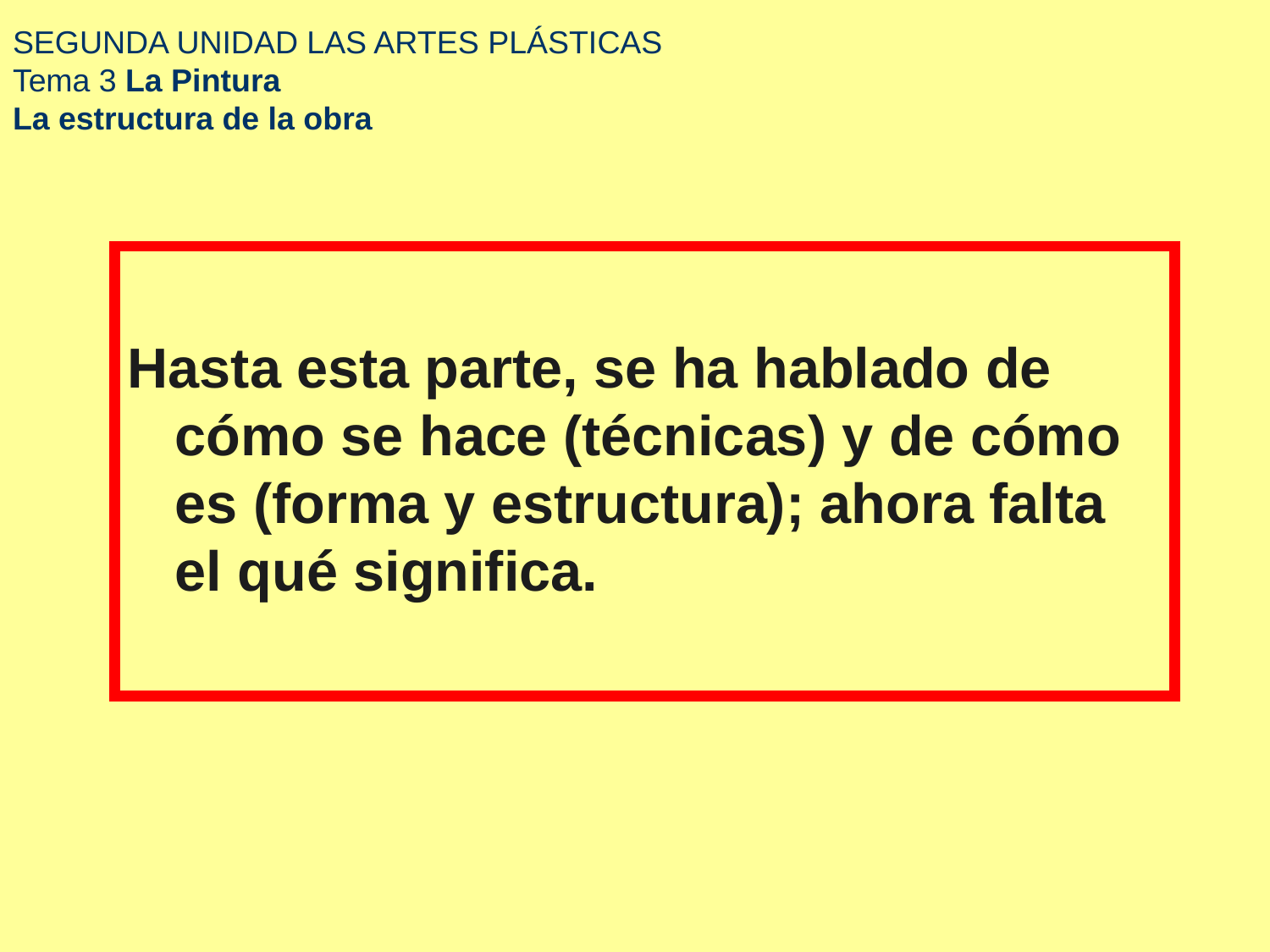

# SEGUNDA UNIDAD LAS ARTES PLÁSTICAS Tema 3 La Pintura La estructura de la obra

Hasta esta parte, se ha hablado de cómo se hace (técnicas) y de cómo es (forma y estructura); ahora falta el qué significa.